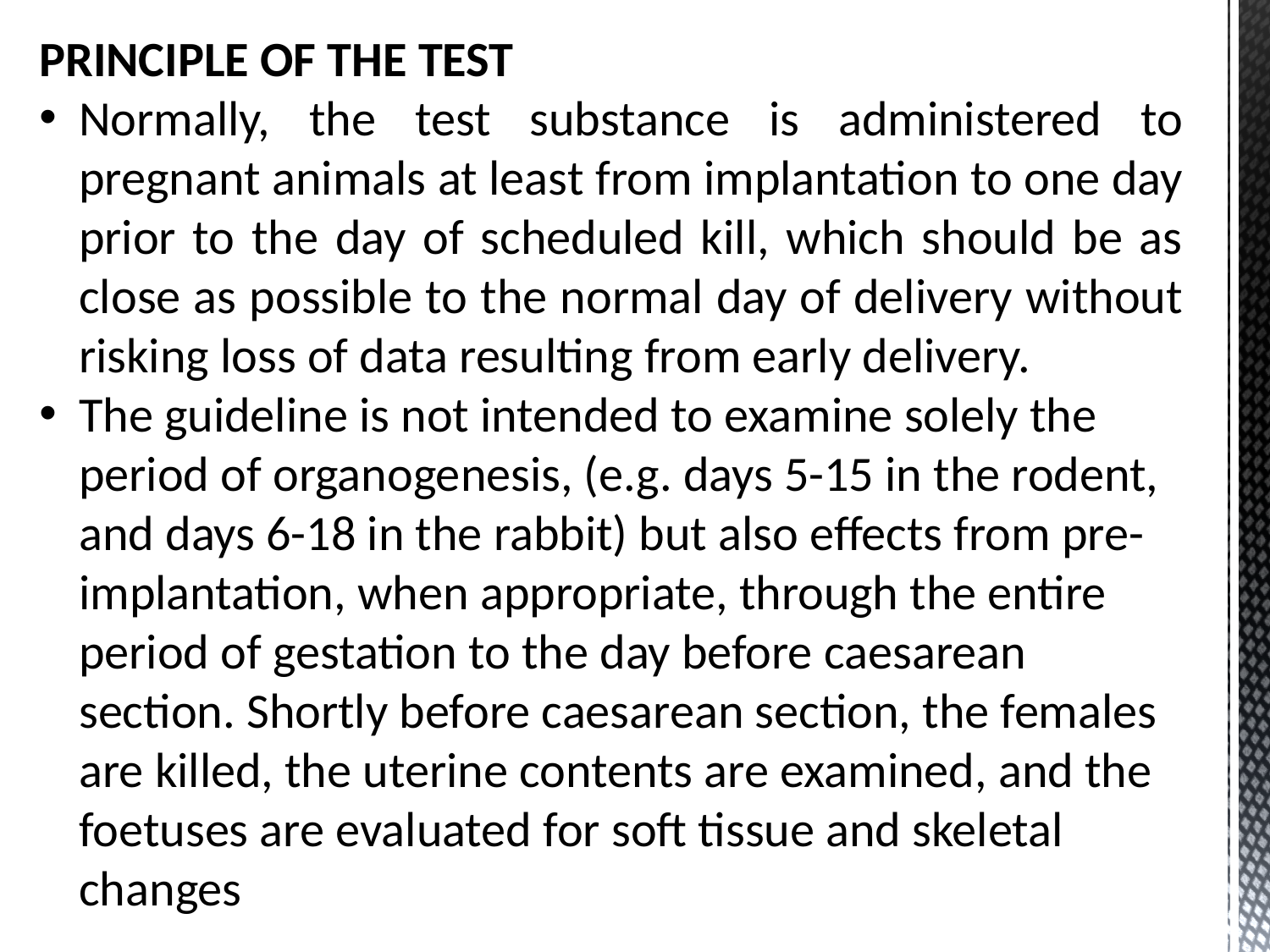

PRINCIPLE OF THE TEST
Normally, the test substance is administered to pregnant animals at least from implantation to one day prior to the day of scheduled kill, which should be as close as possible to the normal day of delivery without risking loss of data resulting from early delivery.
The guideline is not intended to examine solely the period of organogenesis, (e.g. days 5-15 in the rodent, and days 6-18 in the rabbit) but also effects from pre-implantation, when appropriate, through the entire period of gestation to the day before caesarean section. Shortly before caesarean section, the females are killed, the uterine contents are examined, and the foetuses are evaluated for soft tissue and skeletal changes